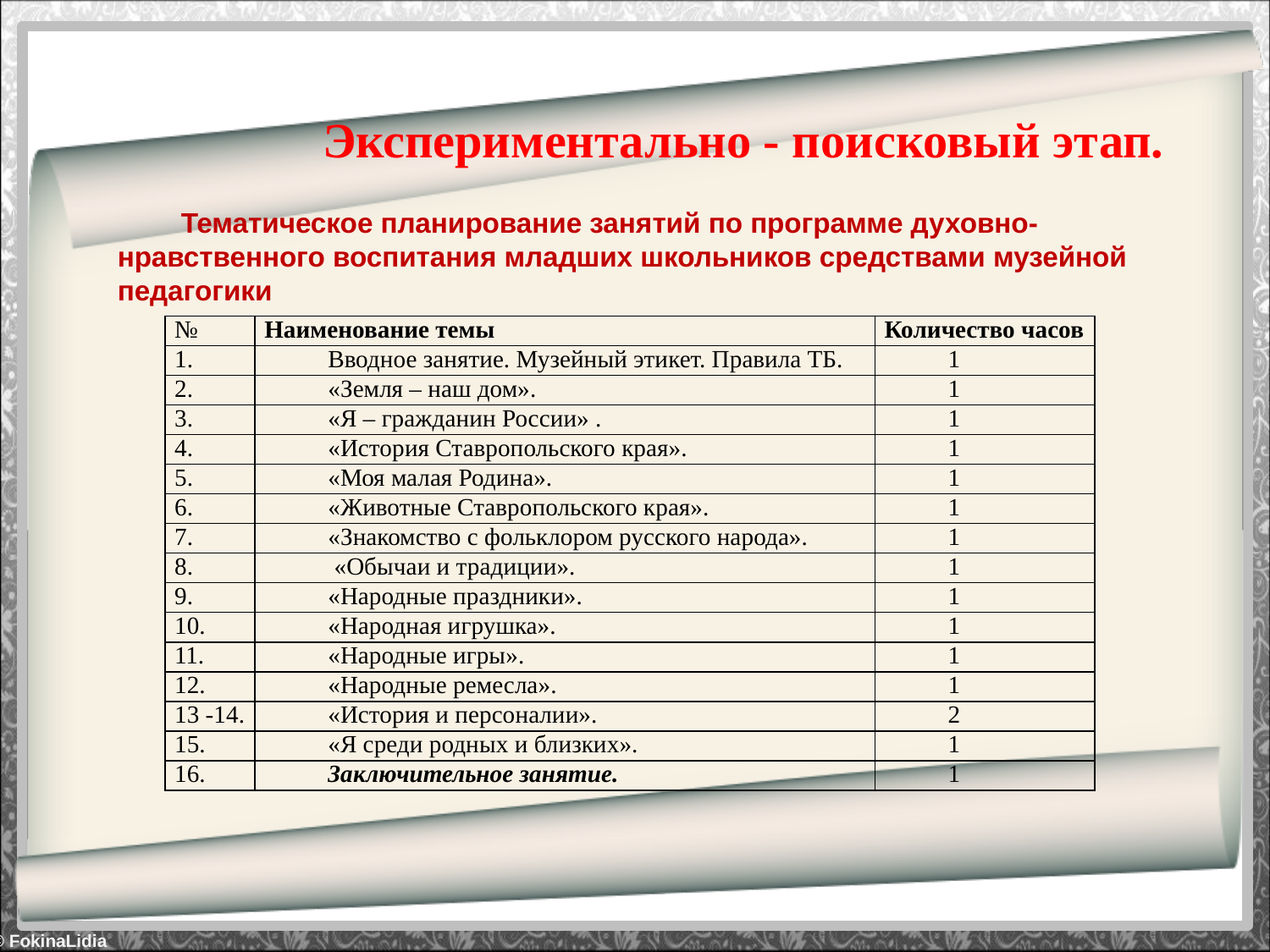

Экспериментально - поисковый этап.
Тематическое планирование занятий по программе духовно-нравственного воспитания младших школьников средствами музейной педагогики
| № | Наименование темы | Количество часов |
| --- | --- | --- |
| 1. | Вводное занятие. Музейный этикет. Правила ТБ. | 1 |
| 2. | «Земля – наш дом». | 1 |
| 3. | «Я – гражданин России» . | 1 |
| 4. | «История Ставропольского края». | 1 |
| 5. | «Моя малая Родина». | 1 |
| 6. | «Животные Ставропольского края». | 1 |
| 7. | «Знакомство с фольклором русского народа». | 1 |
| 8. | «Обычаи и традиции». | 1 |
| 9. | «Народные праздники». | 1 |
| 10. | «Народная игрушка». | 1 |
| 11. | «Народные игры». | 1 |
| 12. | «Народные ремесла». | 1 |
| 13 -14. | «История и персоналии». | 2 |
| 15. | «Я среди родных и близких». | 1 |
| 16. | Заключительное занятие. | 1 |